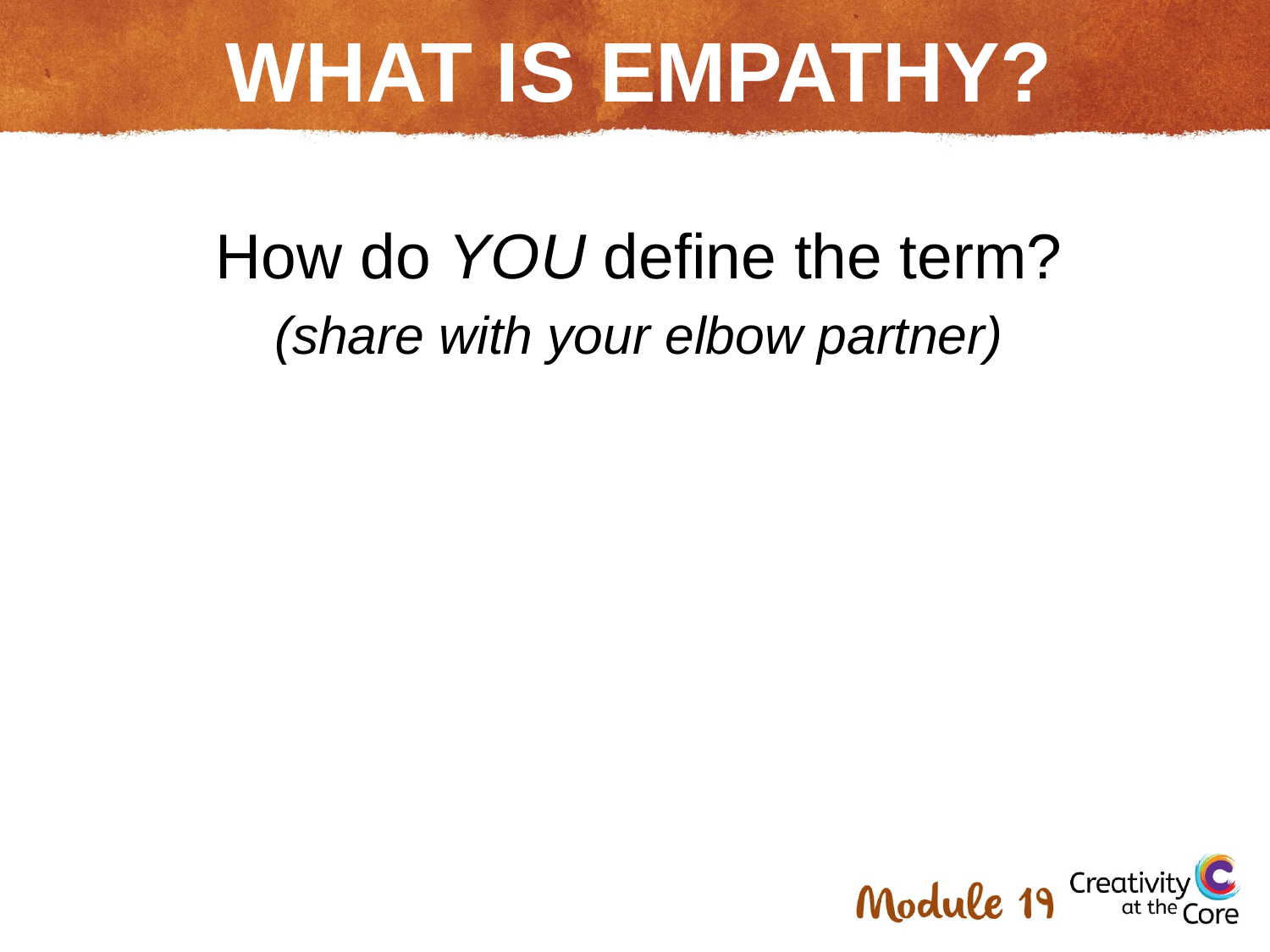

# WHAT IS EMPATHY?
How do YOU define the term?
(share with your elbow partner)